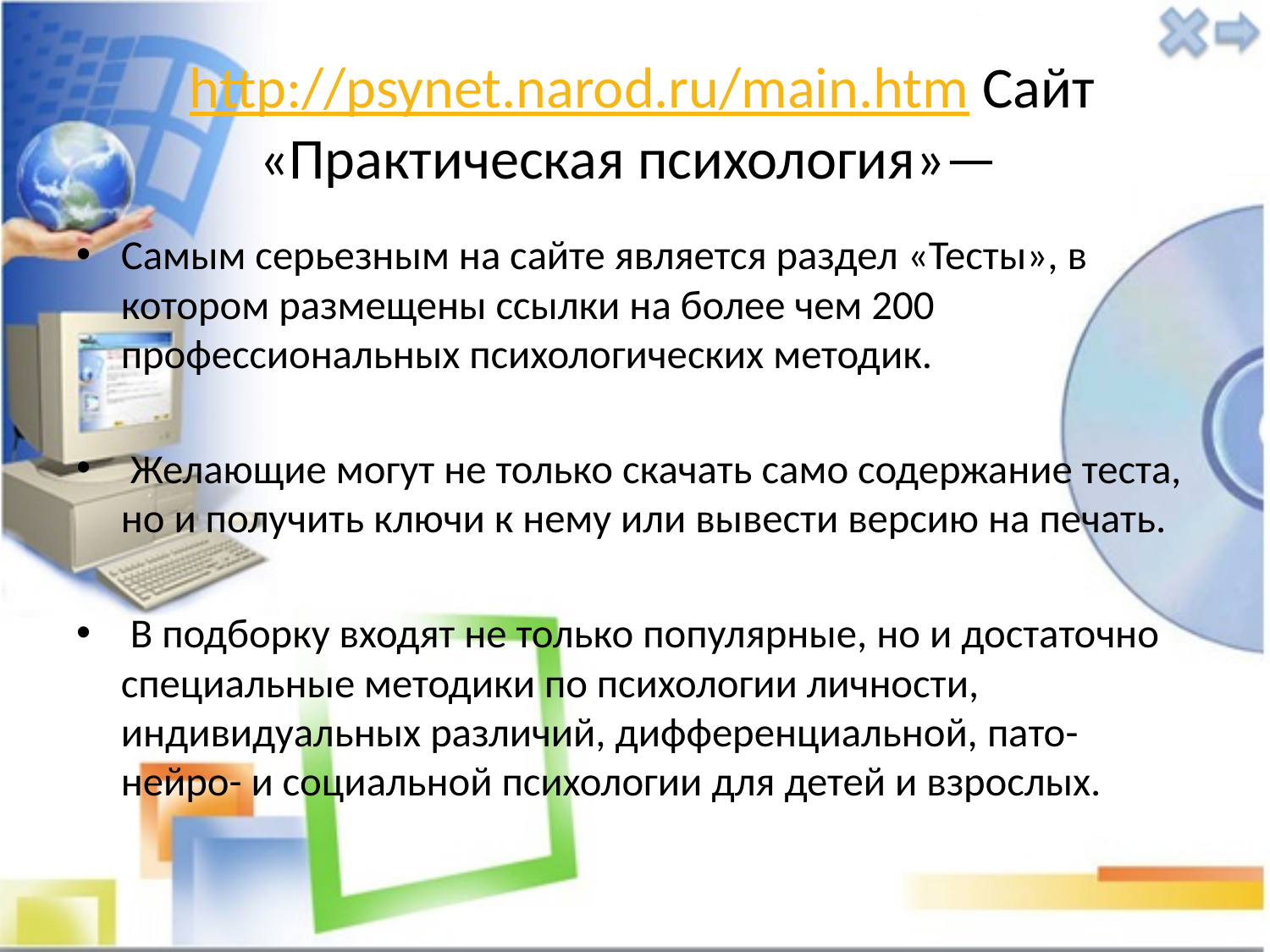

# http://psynet.narod.ru/main.htm Сайт «Практическая психология»—
Самым серьезным на сайте является раздел «Тесты», в котором размещены ссылки на более чем 200 профессиональных психологических методик.

 Желающие могут не только скачать само содержание теста, но и получить ключи к нему или вывести версию на печать.

 В подборку входят не только популярные, но и достаточно специальные методики по психологии личности, индивидуальных различий, дифференциальной, пато- нейро- и социальной психологии для детей и взрослых.